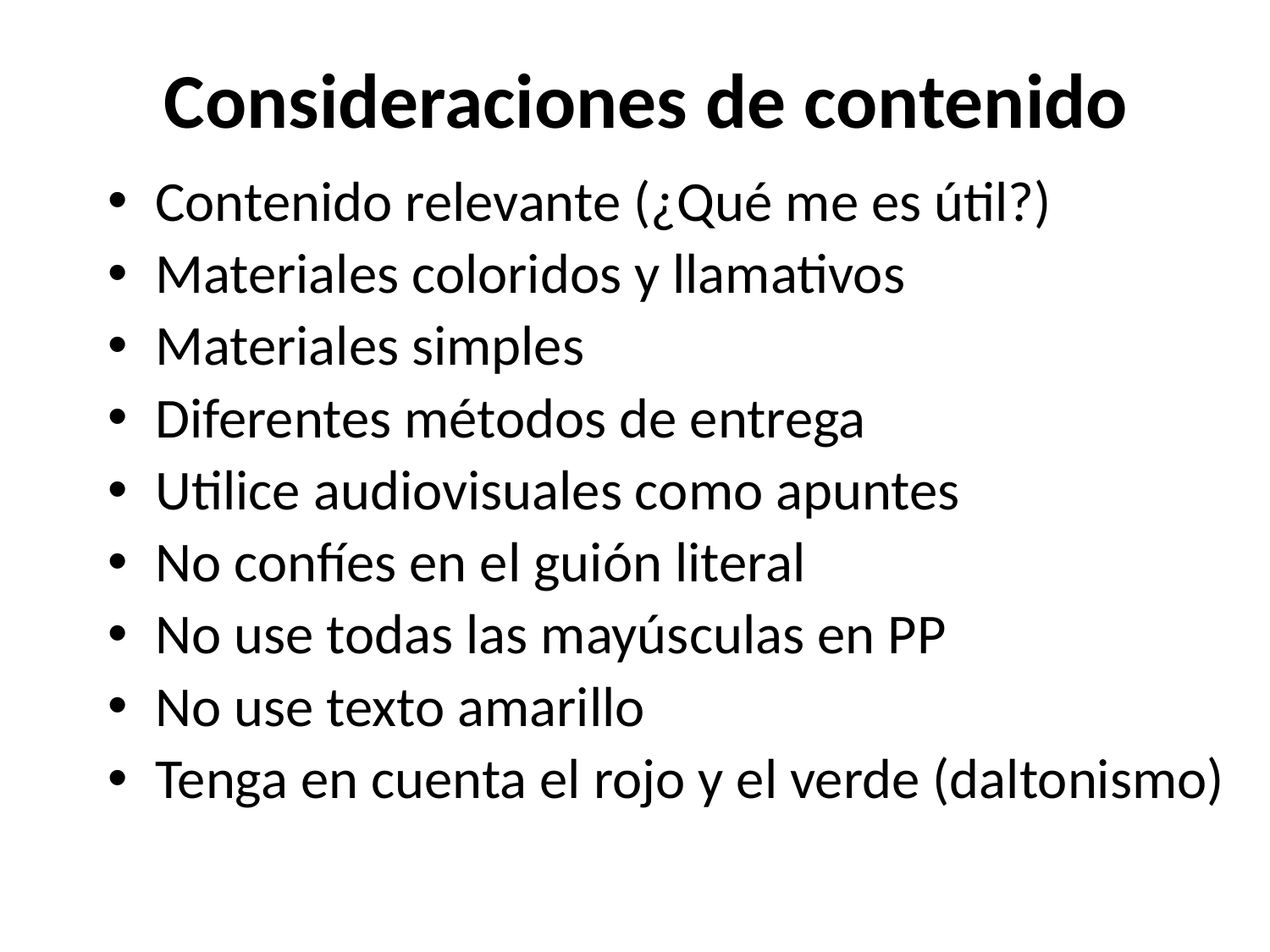

# Consideraciones de contenido
Contenido relevante (¿Qué me es útil?)
Materiales coloridos y llamativos
Materiales simples
Diferentes métodos de entrega
Utilice audiovisuales como apuntes
No confíes en el guión literal
No use todas las mayúsculas en PP
No use texto amarillo
Tenga en cuenta el rojo y el verde (daltonismo)